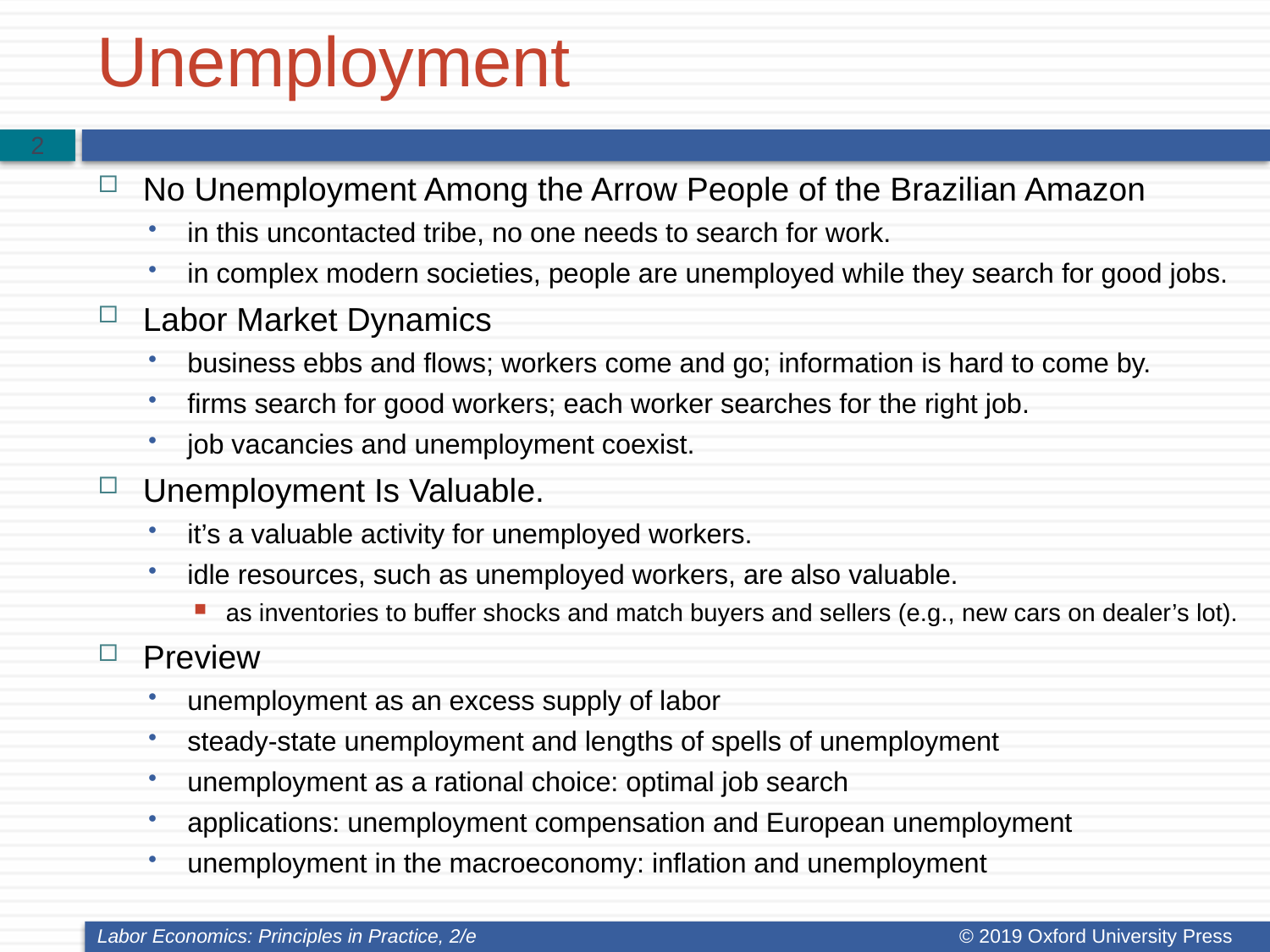

# Unemployment
2
No Unemployment Among the Arrow People of the Brazilian Amazon
in this uncontacted tribe, no one needs to search for work.
in complex modern societies, people are unemployed while they search for good jobs.
Labor Market Dynamics
business ebbs and flows; workers come and go; information is hard to come by.
firms search for good workers; each worker searches for the right job.
job vacancies and unemployment coexist.
Unemployment Is Valuable.
it’s a valuable activity for unemployed workers.
idle resources, such as unemployed workers, are also valuable.
as inventories to buffer shocks and match buyers and sellers (e.g., new cars on dealer’s lot).
Preview
unemployment as an excess supply of labor
steady-state unemployment and lengths of spells of unemployment
unemployment as a rational choice: optimal job search
applications: unemployment compensation and European unemployment
unemployment in the macroeconomy: inflation and unemployment
Labor Economics: Principles in Practice, 2/e
© 2019 Oxford University Press